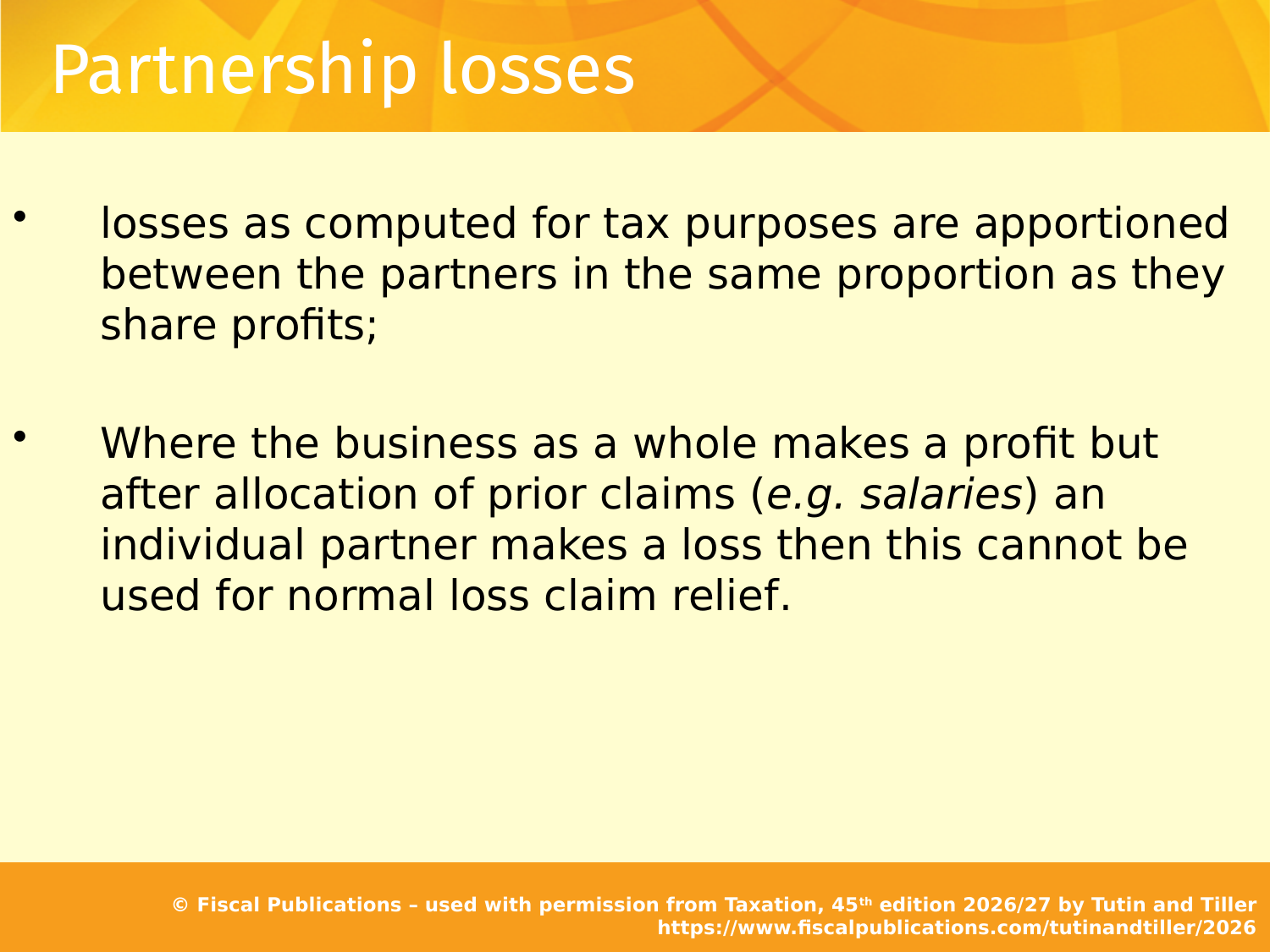

# Partnership losses

losses as computed for tax purposes are apportioned between the partners in the same proportion as they share profits;

Where the business as a whole makes a profit but after allocation of prior claims (e.g. salaries) an individual partner makes a loss then this cannot be used for normal loss claim relief.